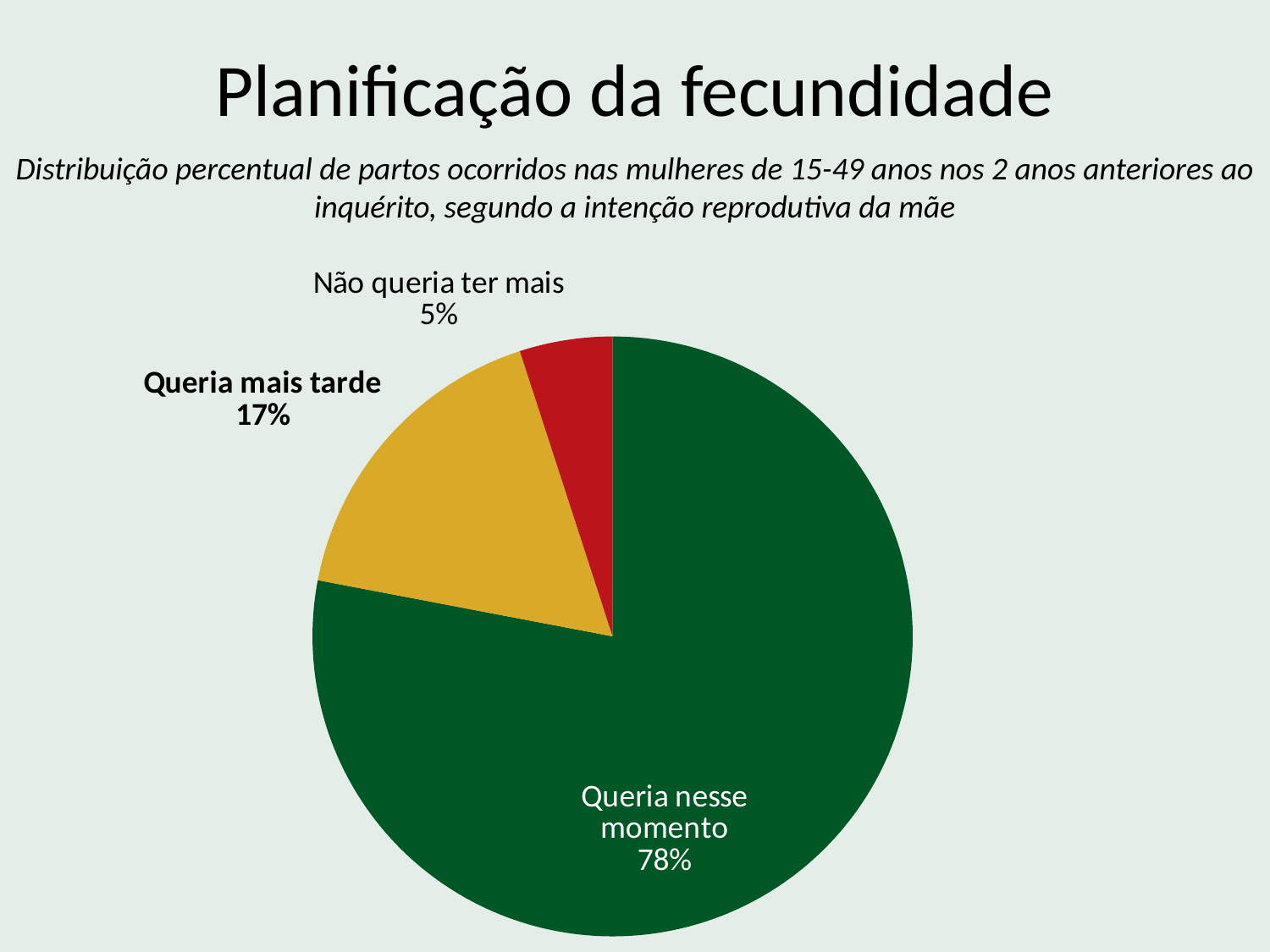

Planificação da fecundidade
Distribuição percentual de partos ocorridos nas mulheres de 15-49 anos nos 2 anos anteriores ao inquérito, segundo a intenção reprodutiva da mãe

### Chart

| Category | Sales |
|---|---|
| Queria nesse momento | 78.0 |
| Queria mais tarde | 17.0 |
| Não queria ter mais | 5.0 |